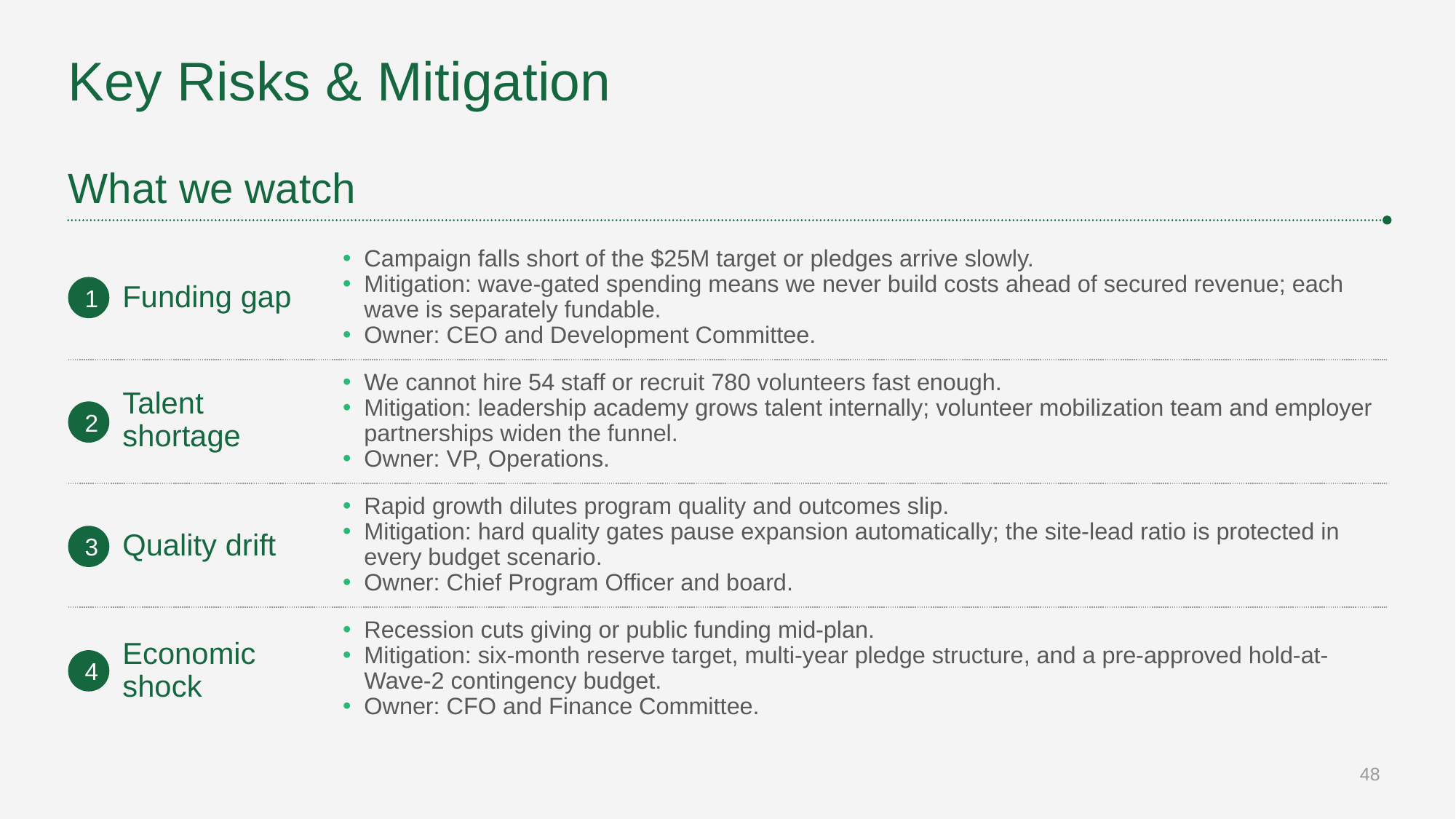

# Key Risks & Mitigation
What we watch
Funding gap
Campaign falls short of the $25M target or pledges arrive slowly.
Mitigation: wave-gated spending means we never build costs ahead of secured revenue; each wave is separately fundable.
Owner: CEO and Development Committee.
1
Talent shortage
We cannot hire 54 staff or recruit 780 volunteers fast enough.
Mitigation: leadership academy grows talent internally; volunteer mobilization team and employer partnerships widen the funnel.
Owner: VP, Operations.
2
Quality drift
Rapid growth dilutes program quality and outcomes slip.
Mitigation: hard quality gates pause expansion automatically; the site-lead ratio is protected in every budget scenario.
Owner: Chief Program Officer and board.
3
Economic shock
Recession cuts giving or public funding mid-plan.
Mitigation: six-month reserve target, multi-year pledge structure, and a pre-approved hold-at-Wave-2 contingency budget.
Owner: CFO and Finance Committee.
4
48